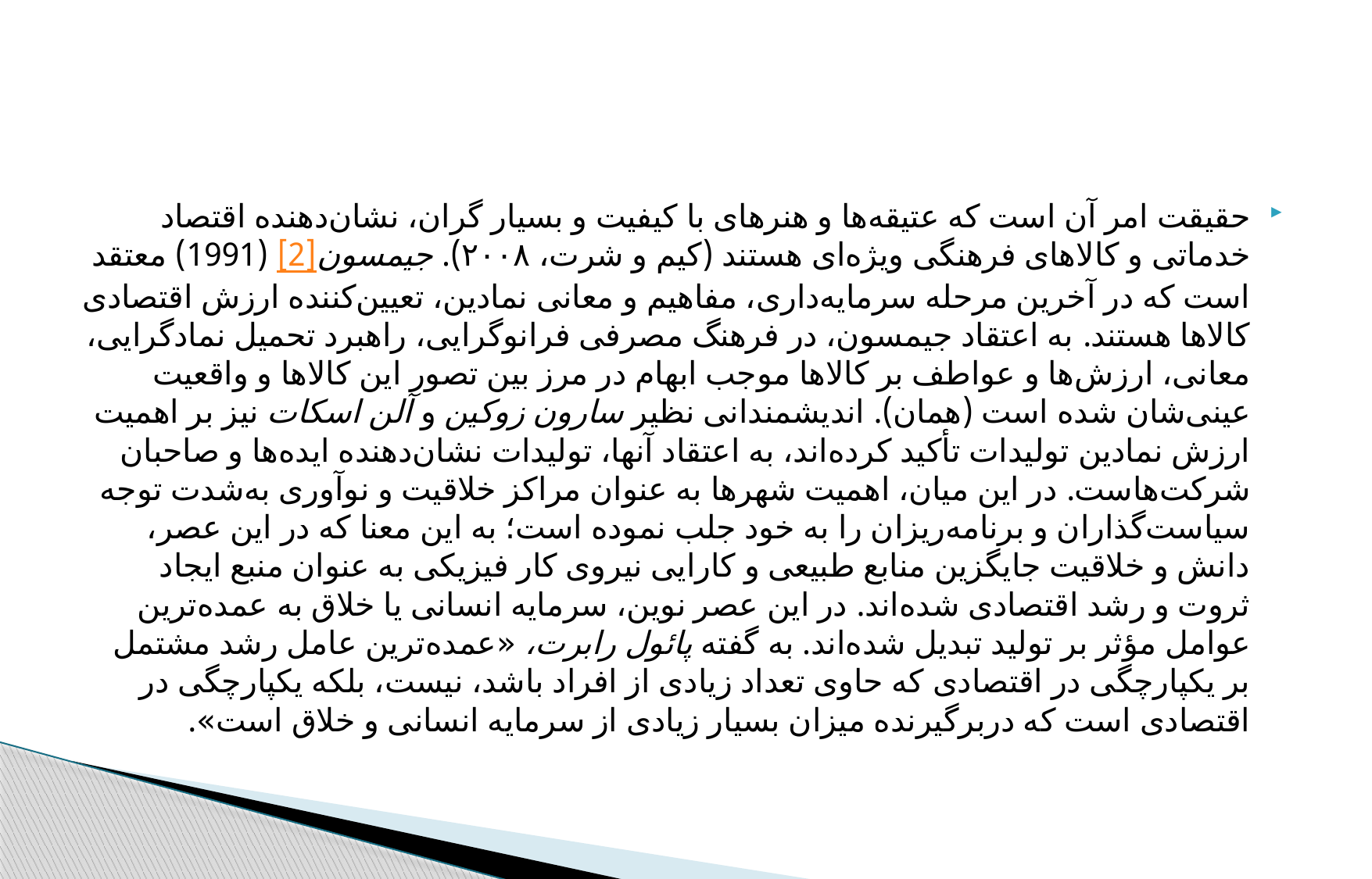

#
حقیقت امر آن است که عتیقه‌ها و هنرهای با کیفیت و بسیار گران، نشان‌دهنده اقتصاد خدماتی و کالاهای فرهنگی ویژه‌ای هستند (کیم و شرت، ۲۰۰۸). جیمسون[2] (1991) معتقد است که در آخرین مرحله سرمایه‌داری، مفاهیم و معانی نمادین، تعیین‌کننده ارزش اقتصادی کالاها هستند. به اعتقاد جیمسون، در فرهنگ مصرفی فرانوگرایی، راهبرد تحمیل نمادگرایی، معانی، ارزش‌ها و عواطف بر کالاها موجب ابهام در مرز بین تصور این کالاها و واقعیت عینی‌شان شده است (همان). اندیشمندانی نظیر سارون زوکین و آلن اسکات نیز بر اهمیت ارزش نمادین تولیدات تأکید کرده‌اند، به اعتقاد آنها، تولیدات نشان‌دهنده ایده‌ها و صاحبان شرکت‌هاست. در این میان، اهمیت شهرها به عنوان مراکز خلاقیت و نوآوری به‌شدت توجه سیاست‌گذاران و برنامه‌ریزان را به خود جلب نموده است؛ به این معنا که در این عصر، دانش و خلاقیت جایگزین منابع طبیعی و کارایی نیروی کار فیزیکی به عنوان منبع ایجاد ثروت و رشد اقتصادی شده‌اند. در این عصر نوین، سرمایه انسانی یا خلاق به عمده‌ترین ‌عوامل مؤثر بر تولید تبدیل شده‌اند. به گفته پائول رابرت، «عمده‌ترین ‌عامل رشد مشتمل بر یکپارچگی در اقتصادی که حاوی تعداد زیادی از افراد باشد، نیست، بلکه یکپارچگی در اقتصادی است که دربرگیرنده میزان بسیار زیادی از سرمایه انسانی و خلاق است».